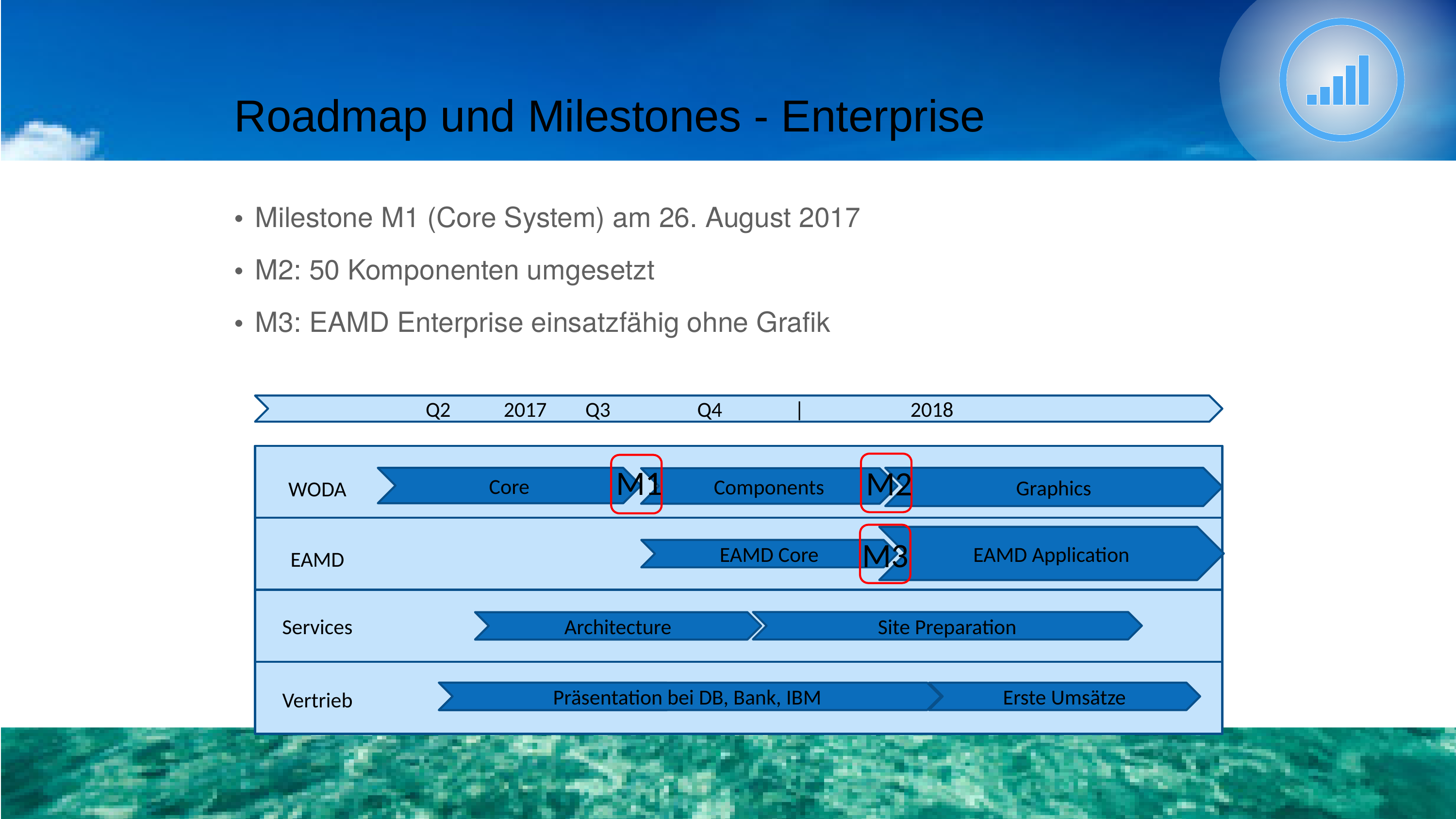

Roadmap und Milestones - Enterprise
Milestone M1 (Core System) am 26. August 2017
M2: 50 Komponenten umgesetzt
M3: EAMD Enterprise einsatzfähig ohne Grafik
                               Q2           2017        Q3                  Q4               |                      2018

Core
Components
WODA

EAMD Application
EAMD Core
EAMD

Services
Site Preparation
Architecture

Präsentation bei DB, Bank, IBM
Erste Umsätze
Vertrieb

M1
M2
Graphics

M3